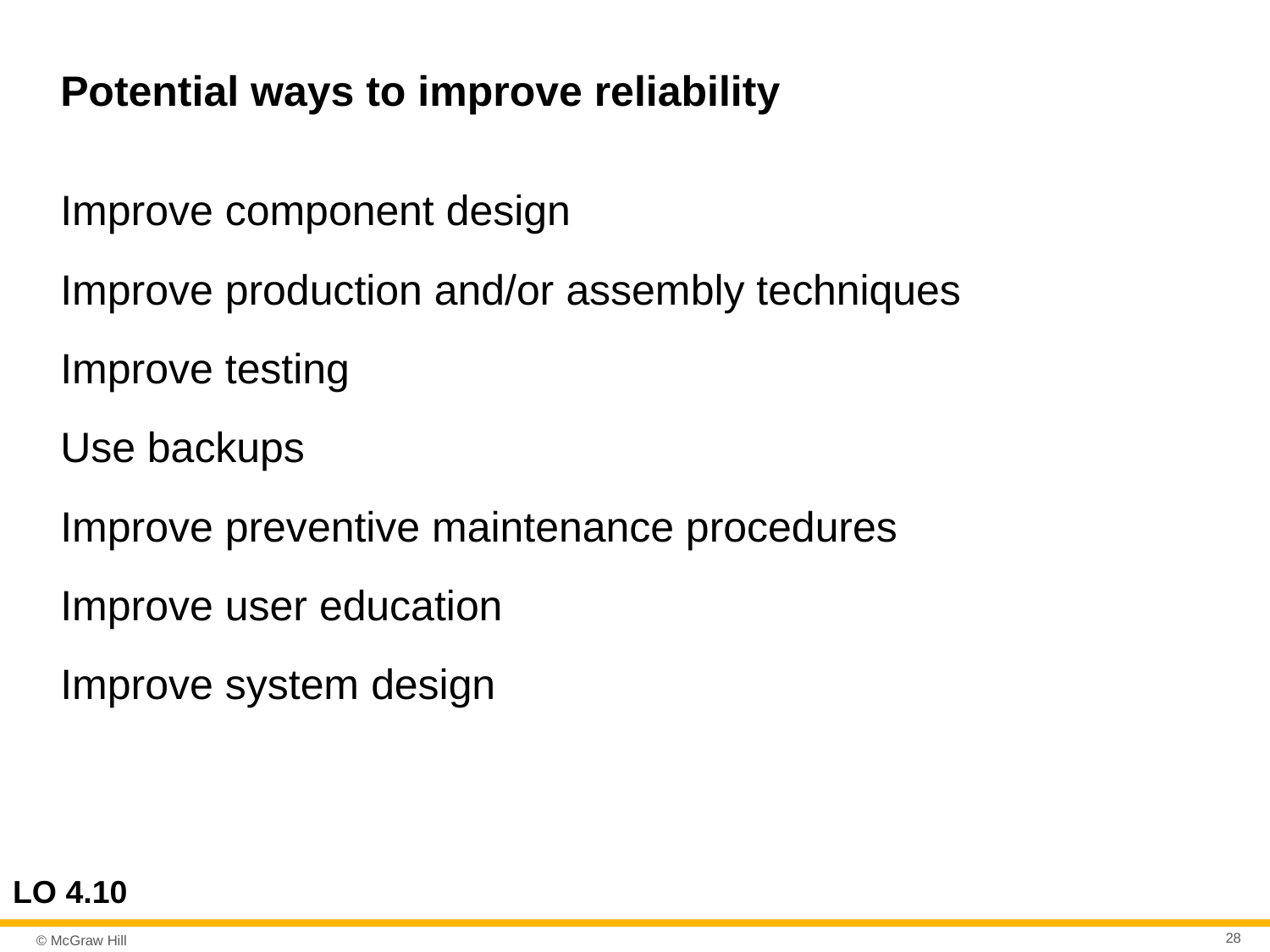

# Potential ways to improve reliability
Improve component design
Improve production and/or assembly techniques
Improve testing
Use backups
Improve preventive maintenance procedures
Improve user education
Improve system design
LO 4.10